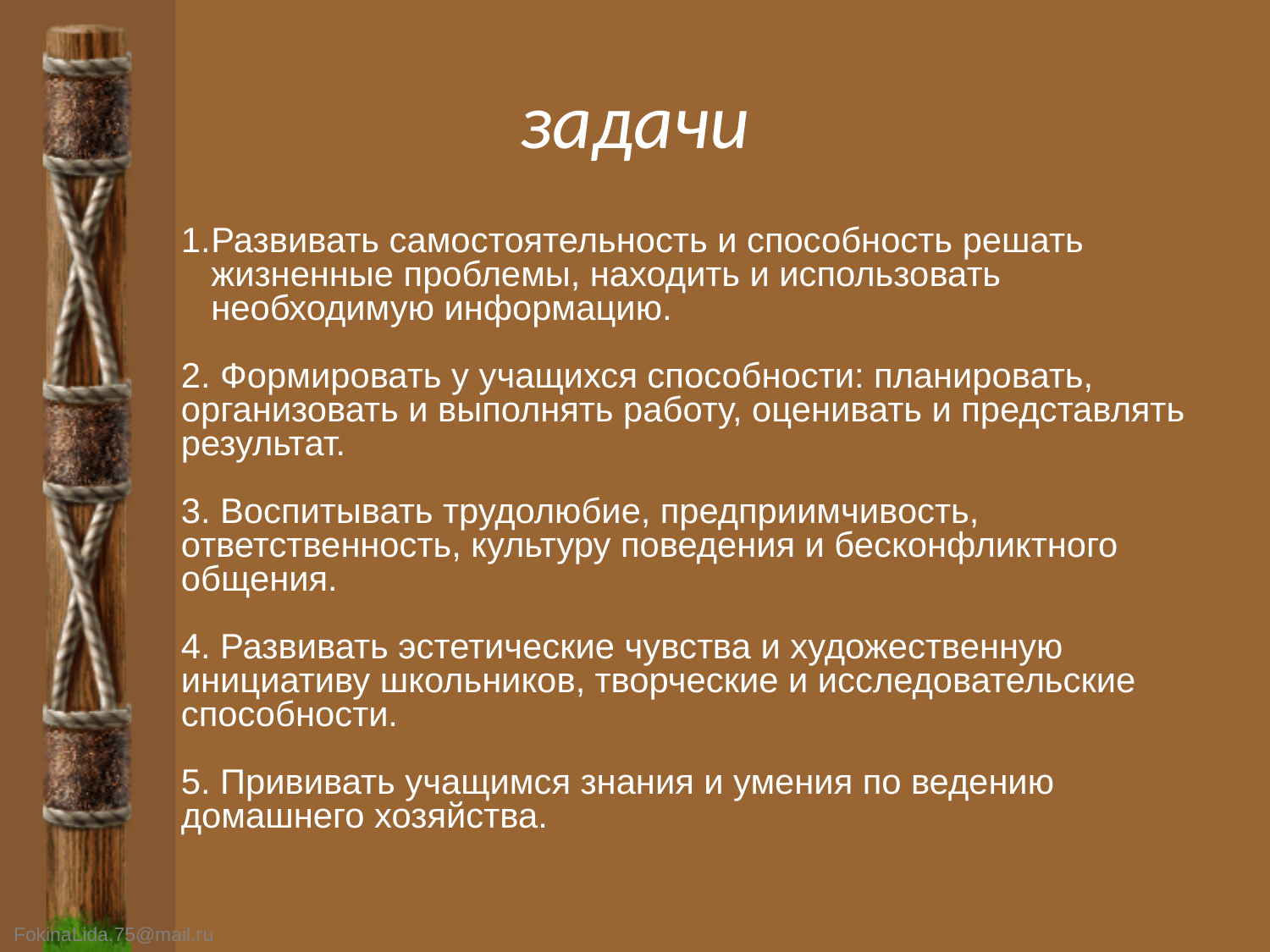

# задачи

Развивать самостоятельность и способность решать жизненные проблемы, находить и использовать необходимую информацию.

2. Формировать у учащихся способности: планировать, организовать и выполнять работу, оценивать и представлять результат.

3. Воспитывать трудолюбие, предприимчивость, ответственность, культуру поведения и бесконфликтного общения.

4. Развивать эстетические чувства и художественную инициативу школьников, творческие и исследовательские способности.

5. Прививать учащимся знания и умения по ведению домашнего хозяйства.